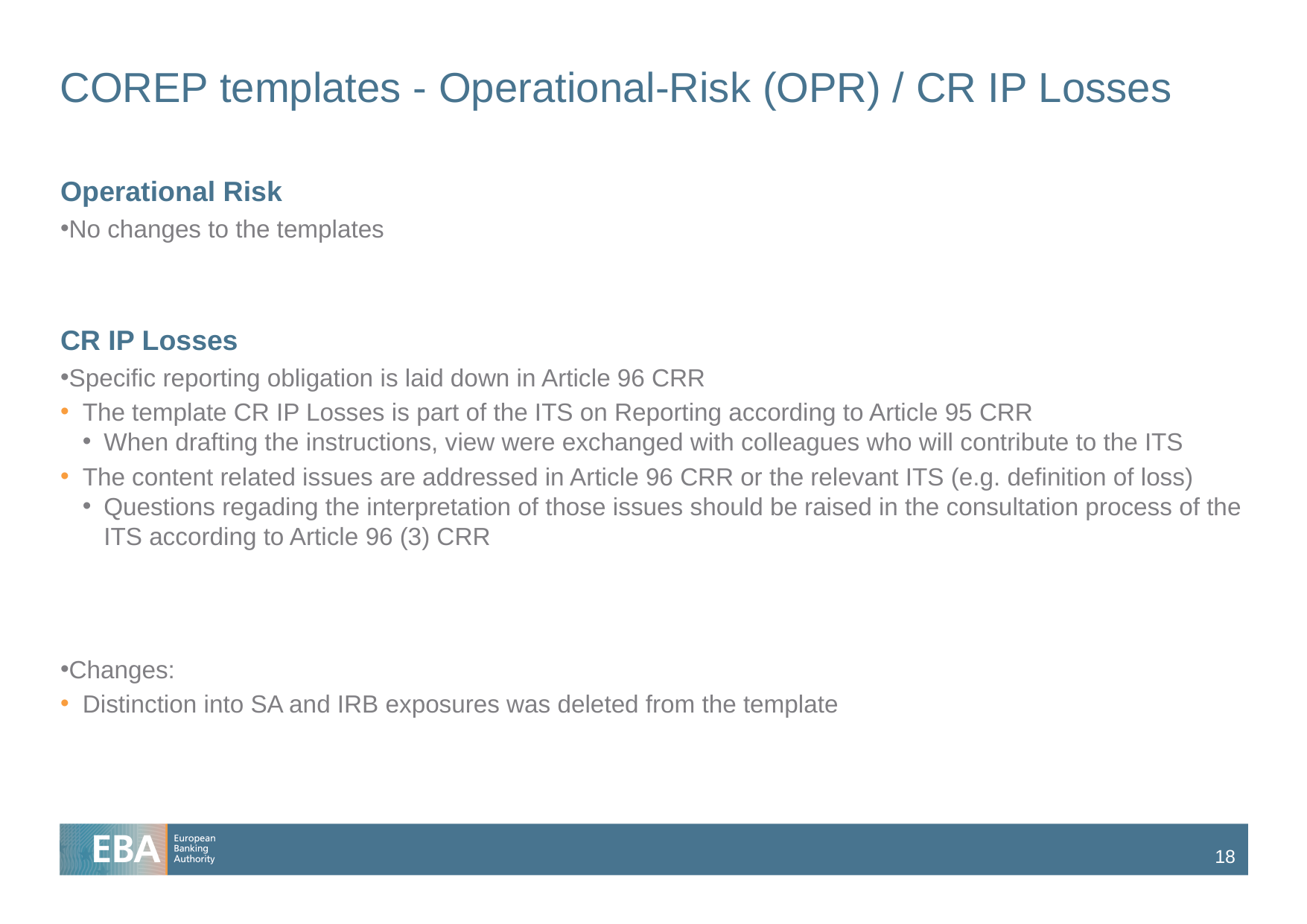

# COREP templates - Operational-Risk (OPR) / CR IP Losses
Operational Risk
No changes to the templates

CR IP Losses
Specific reporting obligation is laid down in Article 96 CRR
The template CR IP Losses is part of the ITS on Reporting according to Article 95 CRR
When drafting the instructions, view were exchanged with colleagues who will contribute to the ITS
The content related issues are addressed in Article 96 CRR or the relevant ITS (e.g. definition of loss)
Questions regading the interpretation of those issues should be raised in the consultation process of the ITS according to Article 96 (3) CRR

Changes:
Distinction into SA and IRB exposures was deleted from the template